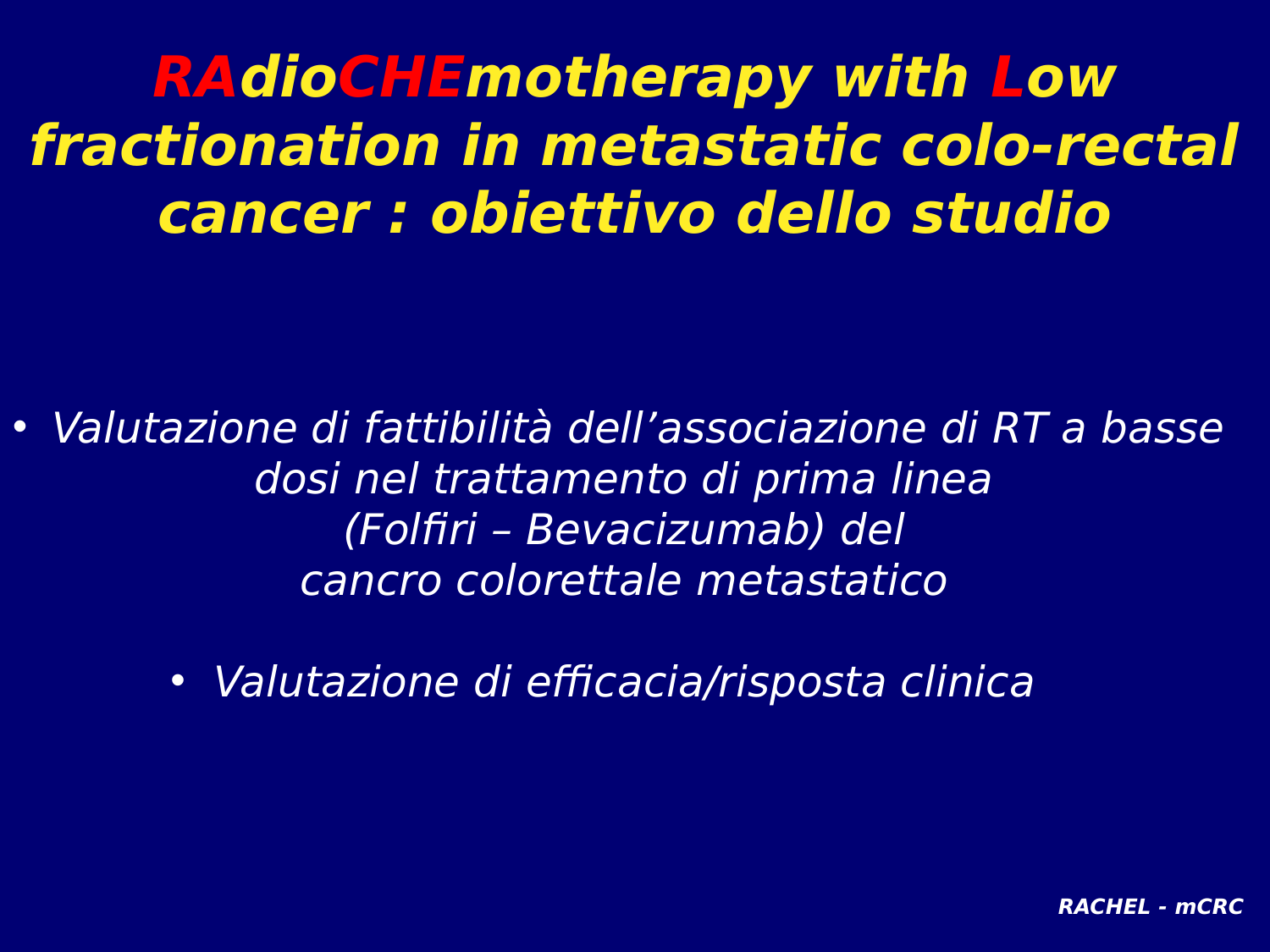

RAdioCHEmotherapy with Low fractionation in metastatic colo-rectal cancer : obiettivo dello studio

 Valutazione di fattibilità dell’associazione di RT a basse dosi nel trattamento di prima linea
 (Folfiri – Bevacizumab) del
cancro colorettale metastatico

 Valutazione di efficacia/risposta clinica
RACHEL - mCRC